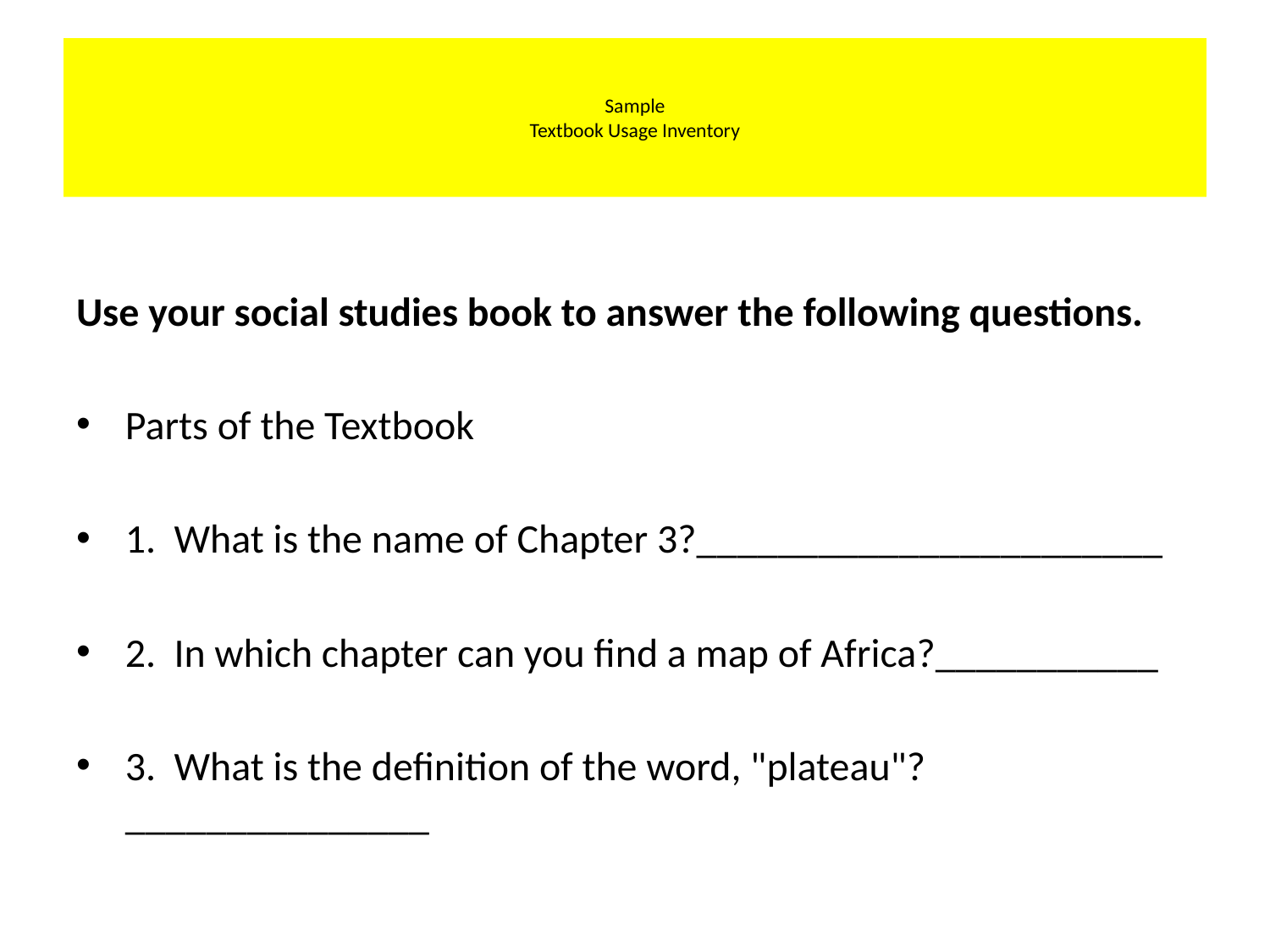

# Sample Textbook Usage Inventory

Use your social studies book to answer the following questions.

Parts of the Textbook

1.  What is the name of Chapter 3?_______________________

2.  In which chapter can you find a map of Africa?___________

3.  What is the definition of the word, "plateau"?_______________